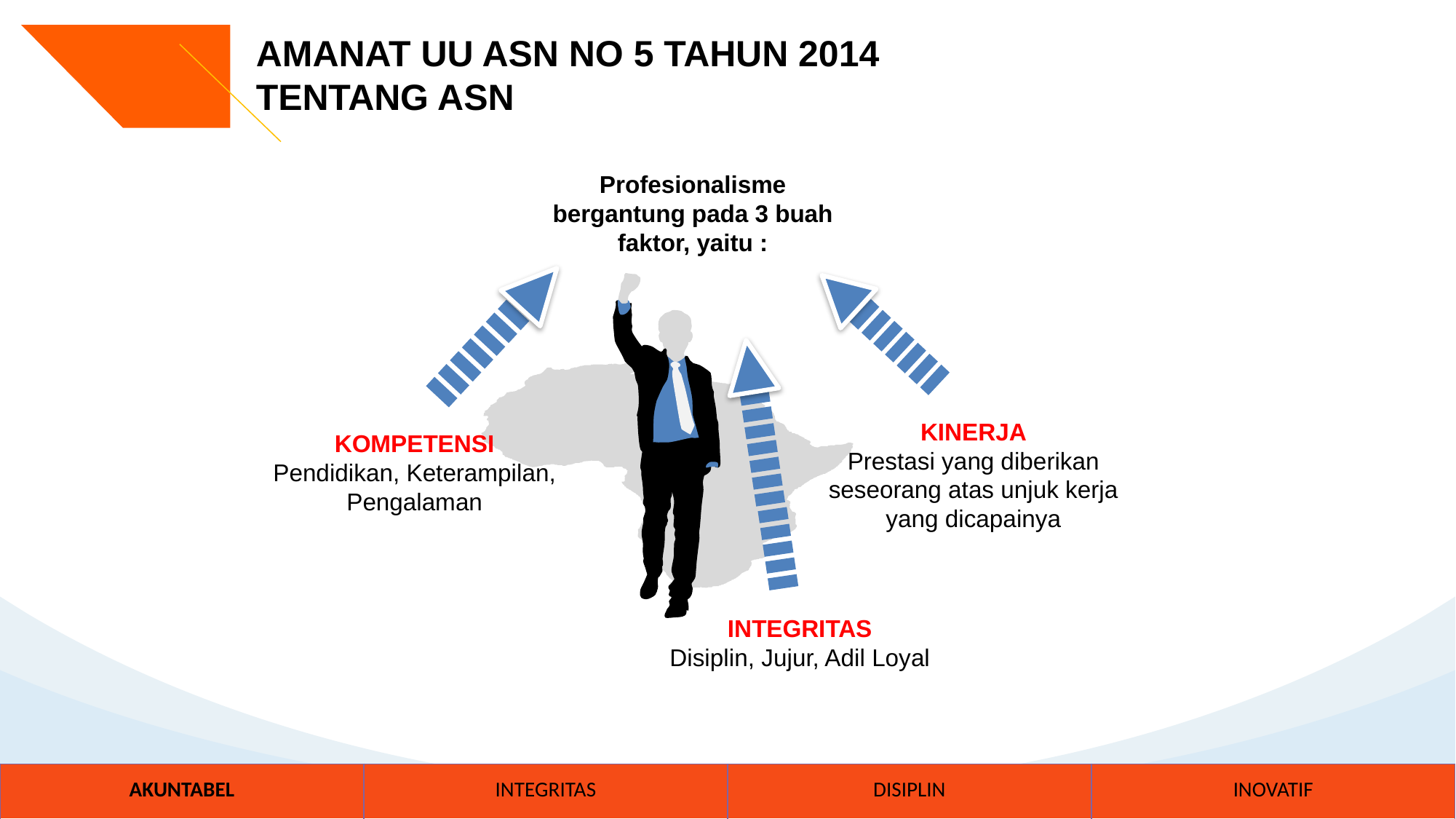

AMANAT UU ASN NO 5 TAHUN 2014 TENTANG ASN
Profesionalisme bergantung pada 3 buah faktor, yaitu :

KINERJA
Prestasi yang diberikan seseorang atas unjuk kerja yang dicapainya
KOMPETENSI
Pendidikan, Keterampilan, Pengalaman

INTEGRITAS
Disiplin, Jujur, Adil Loyal
| AKUNTABEL | INTEGRITAS | DISIPLIN | INOVATIF |
| --- | --- | --- | --- |